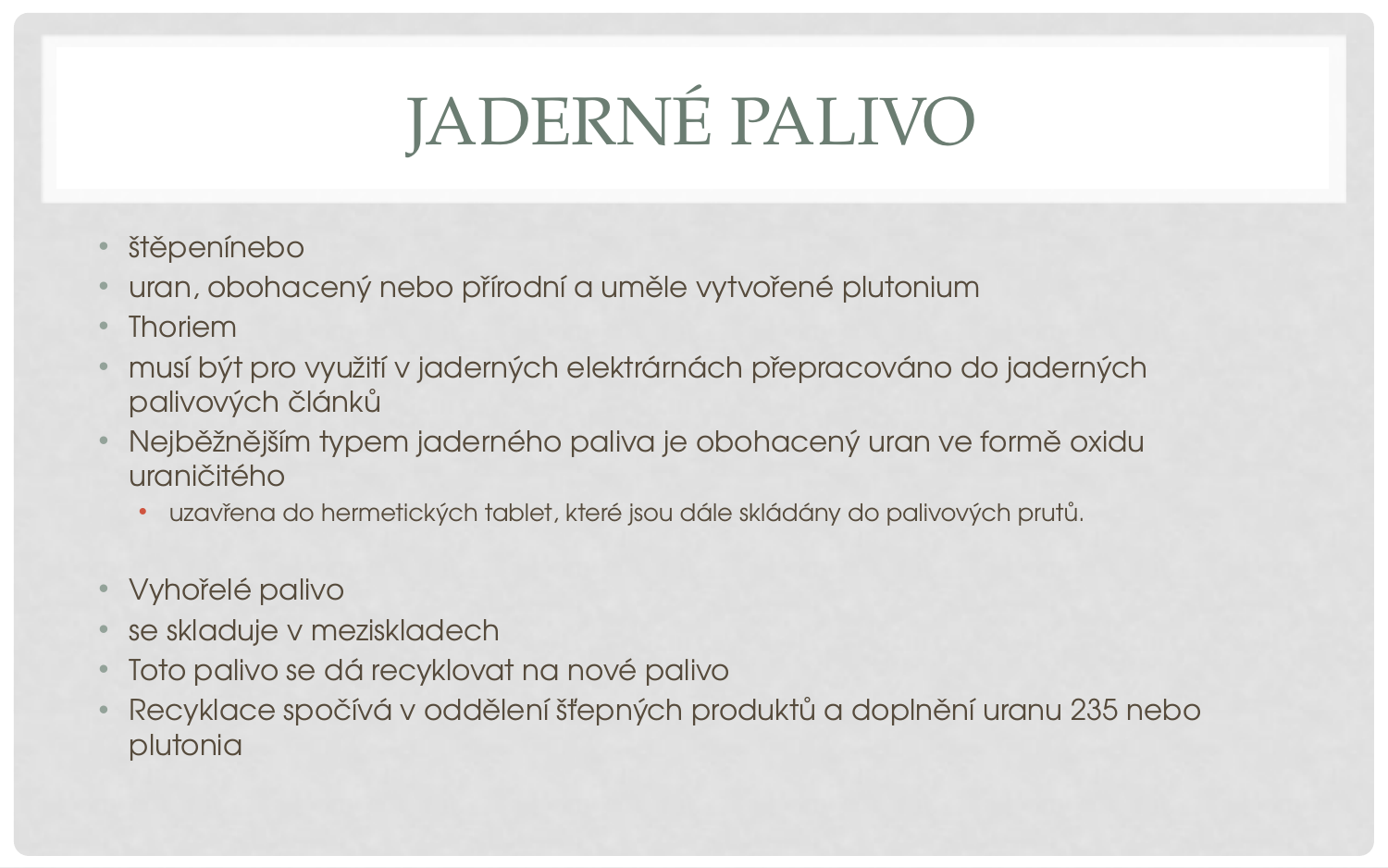

# Jaderné Palivo
štěpenínebo
uran, obohacený nebo přírodní a uměle vytvořené plutonium
Thoriem
musí být pro využití v jaderných elektrárnách přepracováno do jaderných palivových článků
Nejběžnějším typem jaderného paliva je obohacený uran ve formě oxidu uraničitého
uzavřena do hermetických tablet, které jsou dále skládány do palivových prutů.

Vyhořelé palivo
se skladuje v meziskladech
Toto palivo se dá recyklovat na nové palivo
Recyklace spočívá v oddělení šťepných produktů a doplnění uranu 235 nebo plutonia